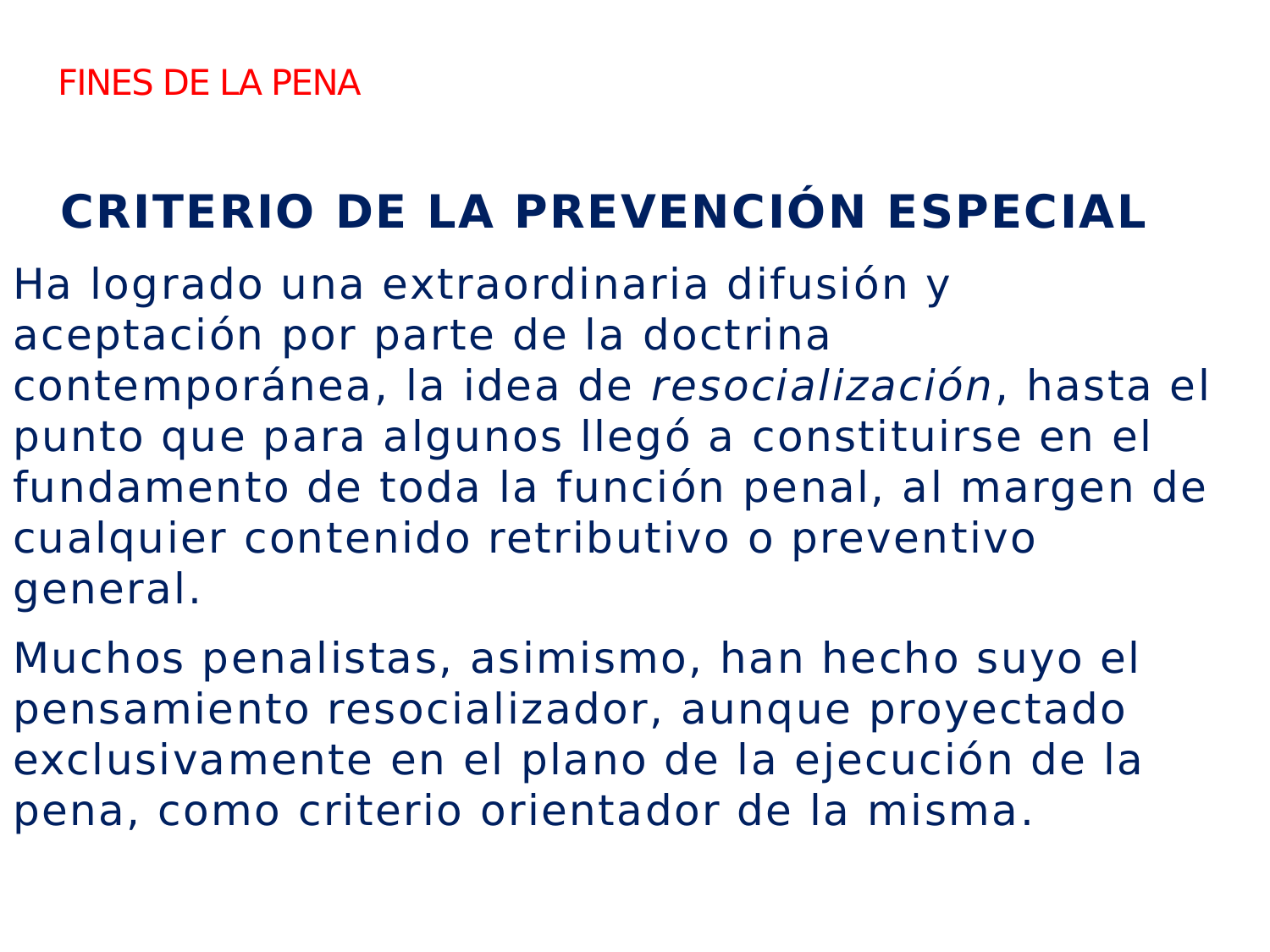

# FINES DE LA pena
CRITERIO DE LA PREVENCIÓN ESPECIAL
Ha logrado una extraordinaria difusión y aceptación por parte de la doctrina contemporánea, la idea de resocialización, hasta el punto que para algunos llegó a constituirse en el fundamento de toda la función penal, al margen de cualquier contenido retributivo o preventivo general.
Muchos penalistas, asimismo, han hecho suyo el pensamiento resocializador, aunque proyectado exclusivamente en el plano de la ejecución de la pena, como criterio orientador de la misma.

27
Sebastian Valenzuela A. /El Salvador /Marzo 2013